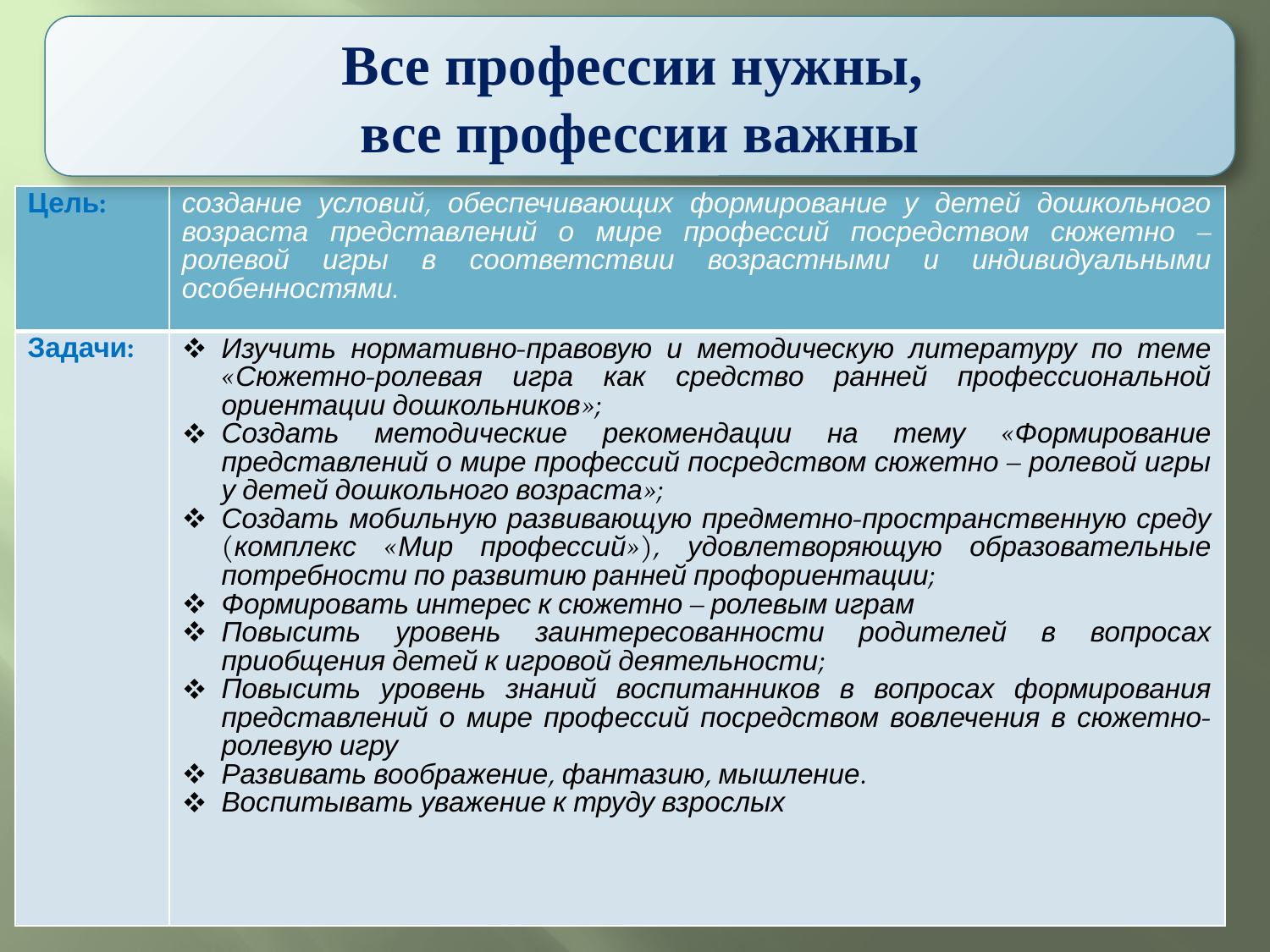

Все профессии нужны,
все профессии важны
| Цель: | создание условий, обеспечивающих формирование у детей дошкольного возраста представлений о мире профессий посредством сюжетно – ролевой игры в соответствии возрастными и индивидуальными особенностями. |
| --- | --- |
| Задачи: | Изучить нормативно-правовую и методическую литературу по теме «Сюжетно-ролевая игра как средство ранней профессиональной ориентации дошкольников»; Создать методические рекомендации на тему «Формирование представлений о мире профессий посредством сюжетно – ролевой игры у детей дошкольного возраста»; Создать мобильную развивающую предметно-пространственную среду (комплекс «Мир профессий»), удовлетворяющую образовательные потребности по развитию ранней профориентации; Формировать интерес к сюжетно – ролевым играм Повысить уровень заинтересованности родителей в вопросах приобщения детей к игровой деятельности; Повысить уровень знаний воспитанников в вопросах формирования представлений о мире профессий посредством вовлечения в сюжетно-ролевую игру Развивать воображение, фантазию, мышление. Воспитывать уважение к труду взрослых |
#